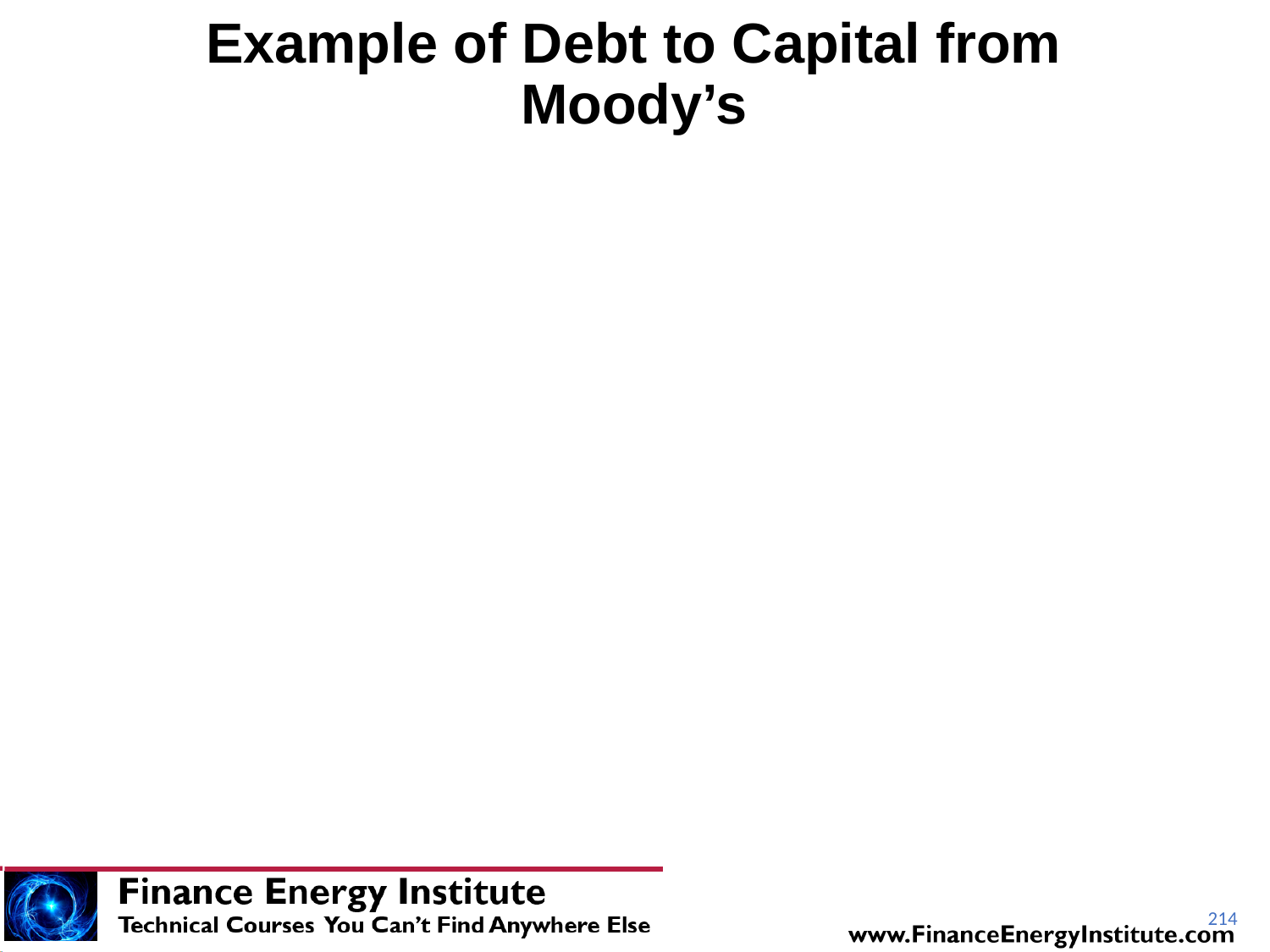

# Example of Debt to Capital from Moody’s

214